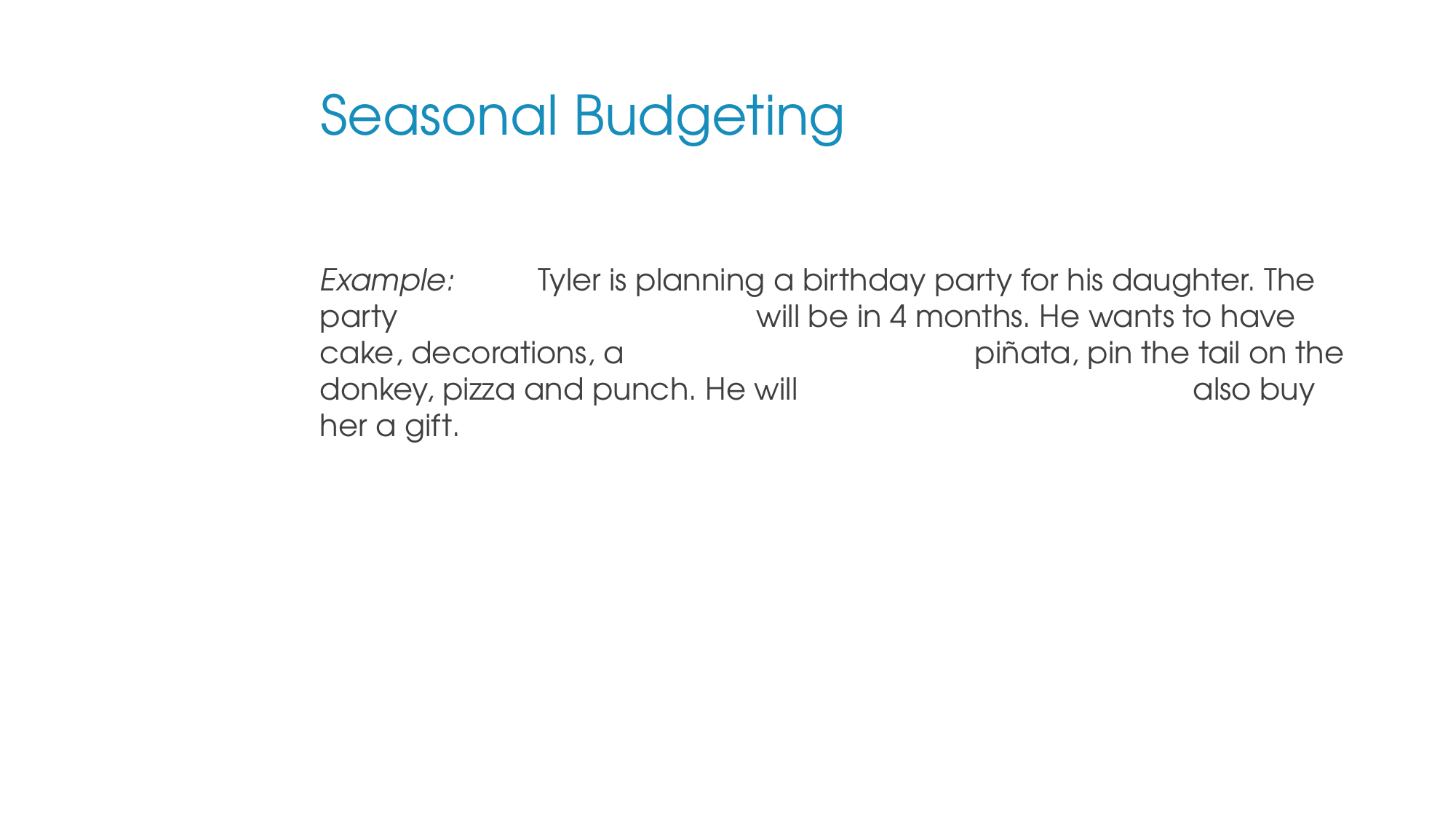

# Seasonal Budgeting
Example: 	Tyler is planning a birthday party for his daughter. The party 				will be in 4 months. He wants to have cake, decorations, a 				piñata, pin the tail on the donkey, pizza and punch. He will 				also buy her a gift.